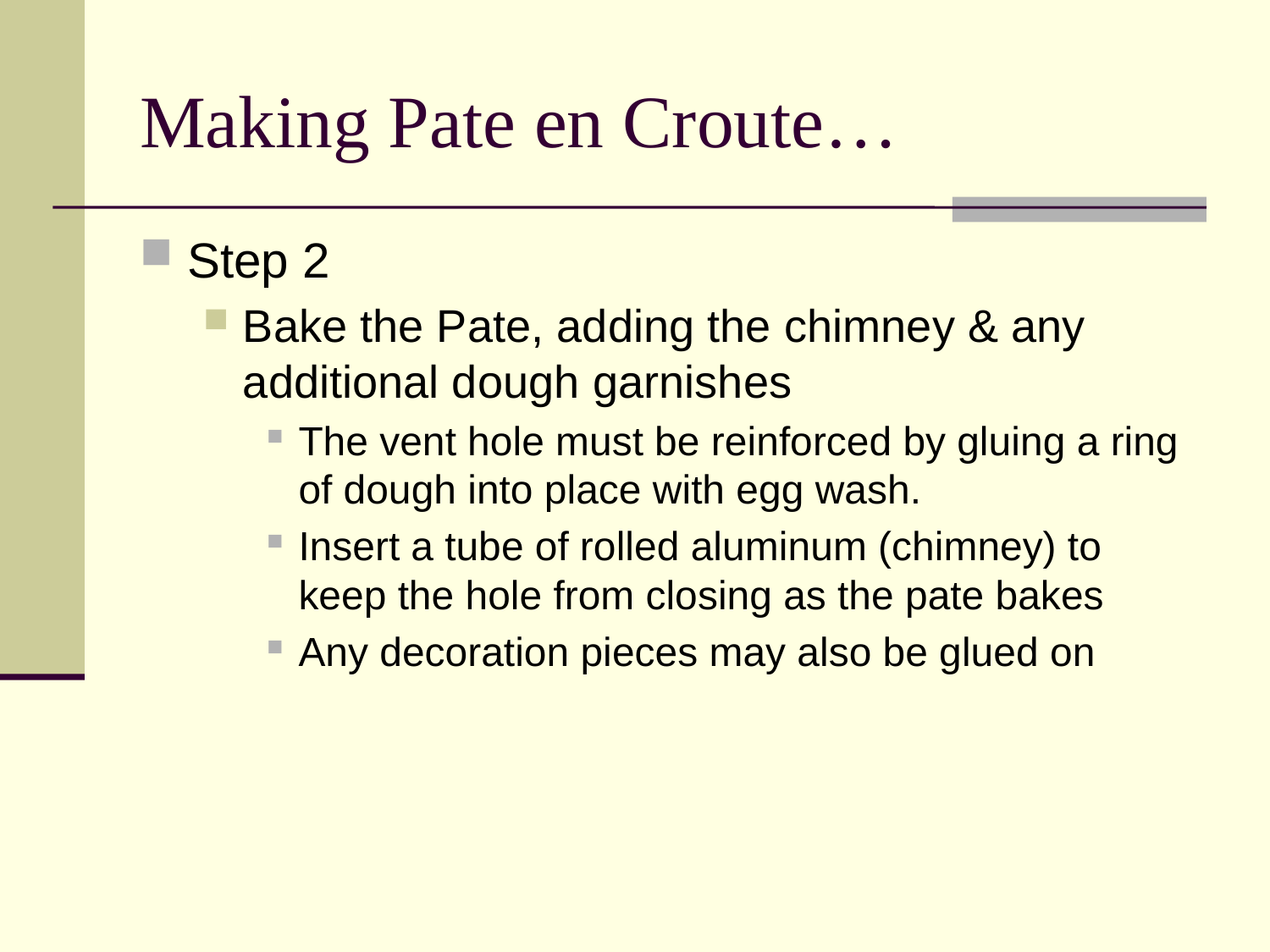

# Making Pate en Croute…
Step 2
Bake the Pate, adding the chimney & any additional dough garnishes
The vent hole must be reinforced by gluing a ring of dough into place with egg wash.
Insert a tube of rolled aluminum (chimney) to keep the hole from closing as the pate bakes
Any decoration pieces may also be glued on